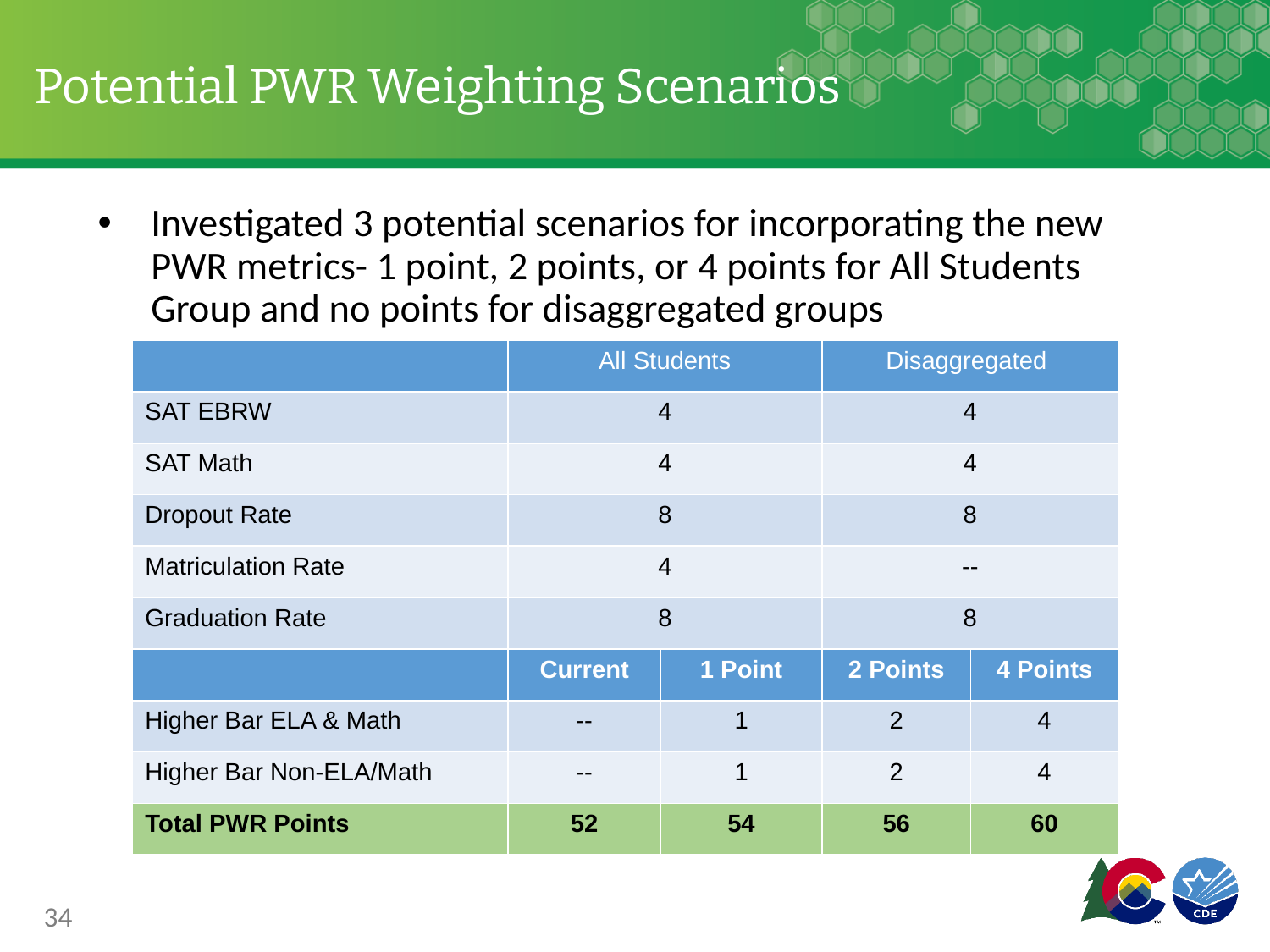

# Potential PWR Weighting Scenarios
Investigated 3 potential scenarios for incorporating the new PWR metrics- 1 point, 2 points, or 4 points for All Students Group and no points for disaggregated groups
|  | All Students |  | Disaggregated |  |
| --- | --- | --- | --- | --- |
| SAT EBRW | 4 |  | 4 |  |
| SAT Math | 4 |  | 4 |  |
| Dropout Rate | 8 |  | 8 |  |
| Matriculation Rate | 4 |  | -- |  |
| Graduation Rate | 8 |  | 8 |  |
|  | Current | 1 Point | 2 Points | 4 Points |
| Higher Bar ELA & Math | -- | 1 | 2 | 4 |
| Higher Bar Non-ELA/Math | -- | 1 | 2 | 4 |
| Total PWR Points | 52 | 54 | 56 | 60 |
34